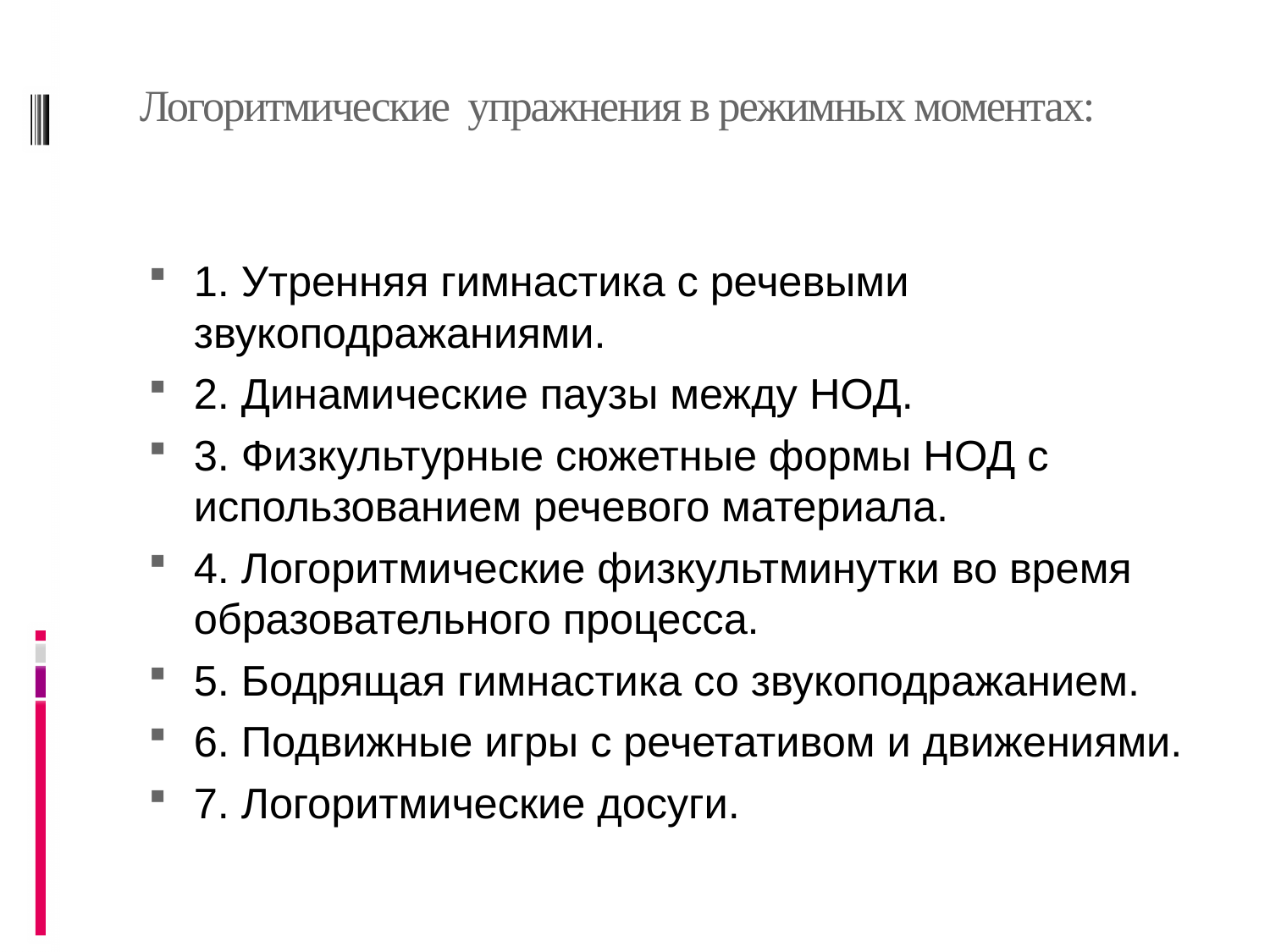

# Логоритмические  упражнения в режимных моментах:
1. Утренняя гимнастика с речевыми звукоподражаниями.
2. Динамические паузы между НОД.
3. Физкультурные сюжетные формы НОД с использованием речевого материала.
4. Логоритмические физкультминутки во время образовательного процесса.
5. Бодрящая гимнастика со звукоподражанием.
6. Подвижные игры с речетативом и движениями.
7. Логоритмические досуги.